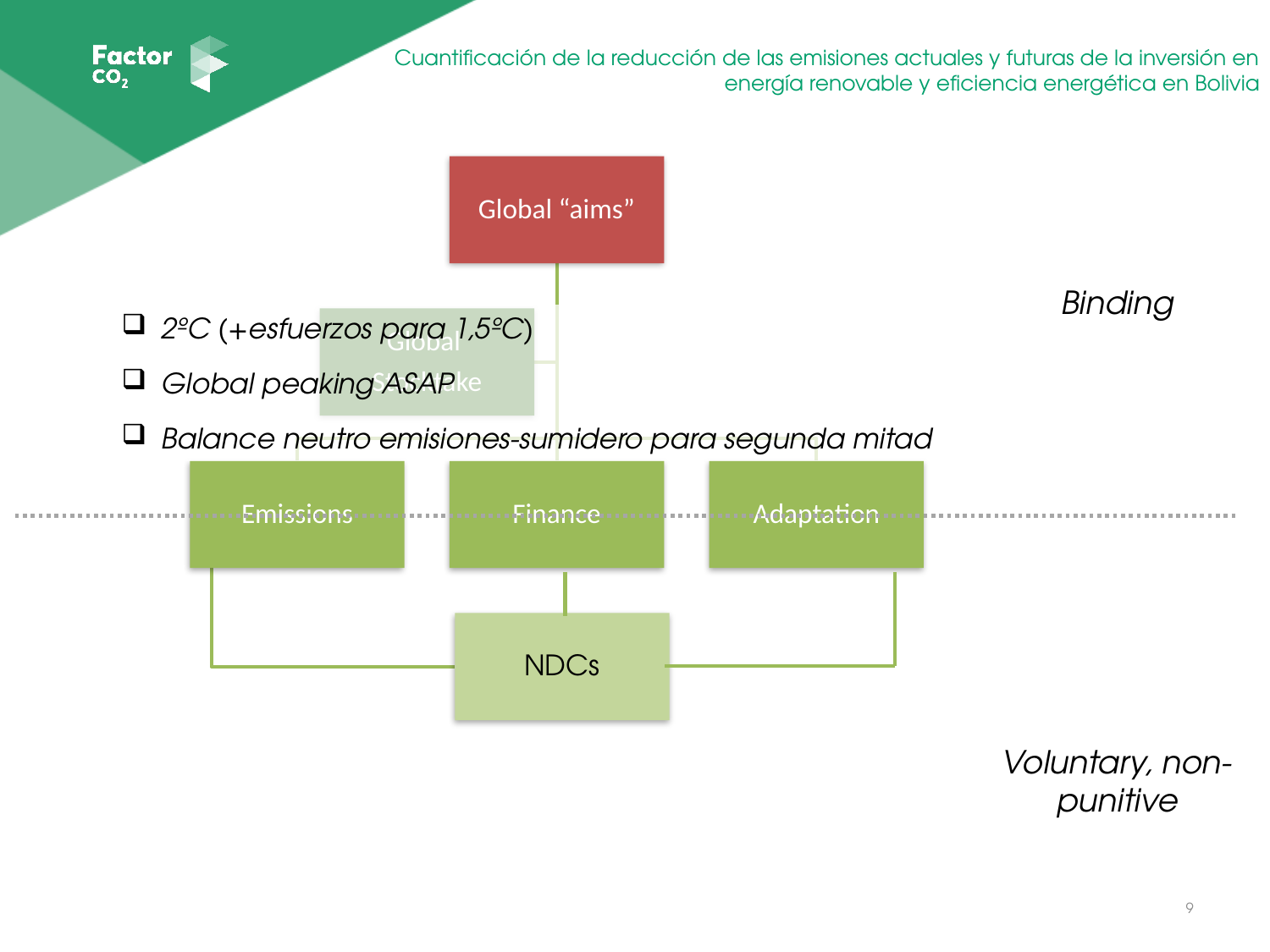

Global “aims”
Emissions
NDCs
Finance
Adaptation
Global
Stocktake
Binding
2ºC (+esfuerzos para 1,5ºC)
Global peaking ASAP
Balance neutro emisiones-sumidero para segunda mitad
Voluntary, non-punitive
9